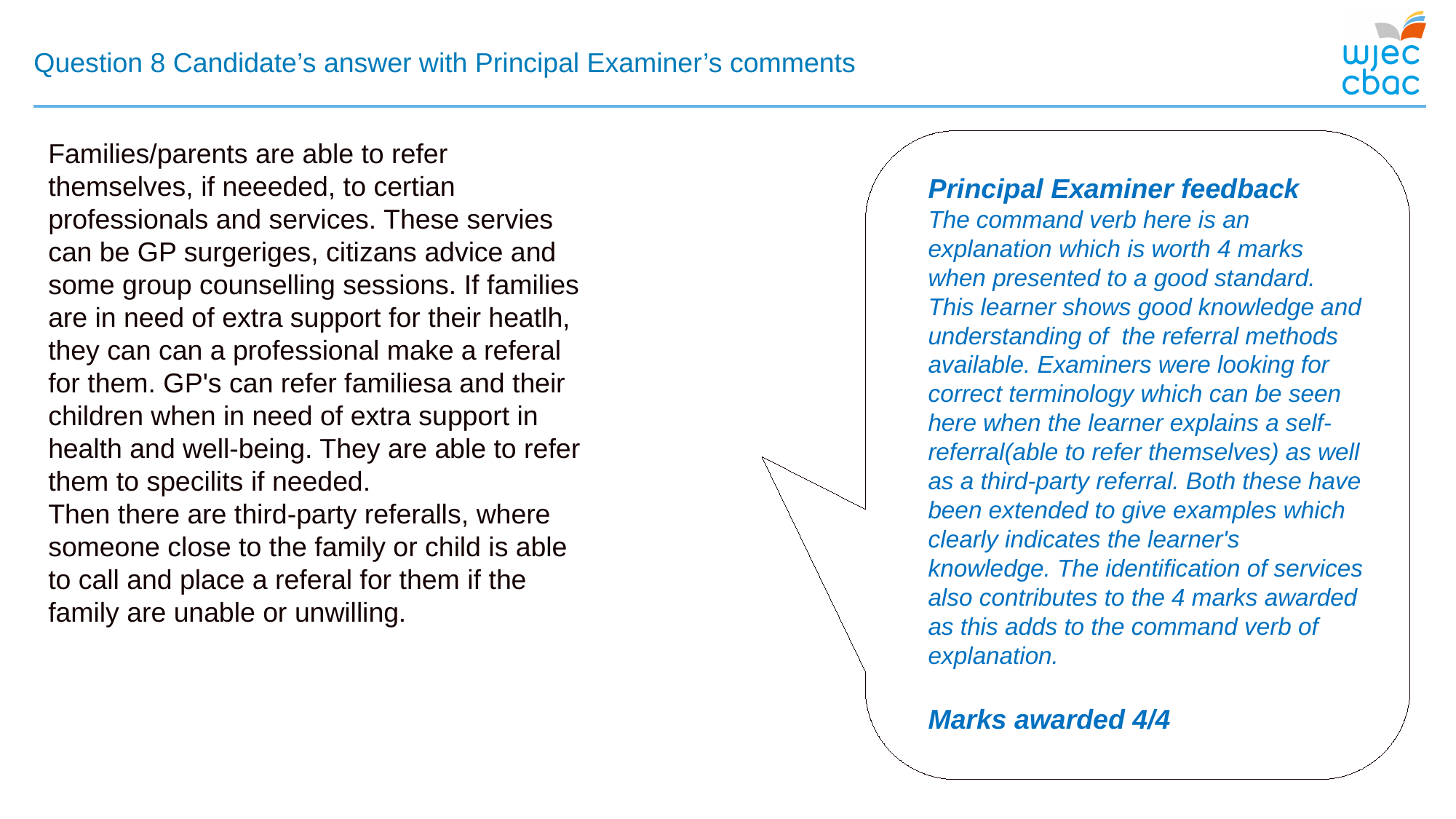

# Question 8 Candidate’s answer with Principal Examiner’s comments

Families/parents are able to refer themselves, if neeeded, to certian professionals and services. These servies can be GP surgeriges, citizans advice and some group counselling sessions. If families are in need of extra support for their heatlh, they can can a professional make a referal for them. GP's can refer familiesa and their children when in need of extra support in health and well-being. They are able to refer them to specilits if needed.
Then there are third-party referalls, where someone close to the family or child is able to call and place a referal for them if the family are unable or unwilling.
Principal Examiner feedback
The command verb here is an explanation which is worth 4 marks when presented to a good standard. This learner shows good knowledge and understanding of  the referral methods available. Examiners were looking for correct terminology which can be seen here when the learner explains a self-referral(able to refer themselves) as well as a third-party referral. Both these have been extended to give examples which clearly indicates the learner's knowledge. The identification of services also contributes to the 4 marks awarded as this adds to the command verb of explanation.

Marks awarded 4/4